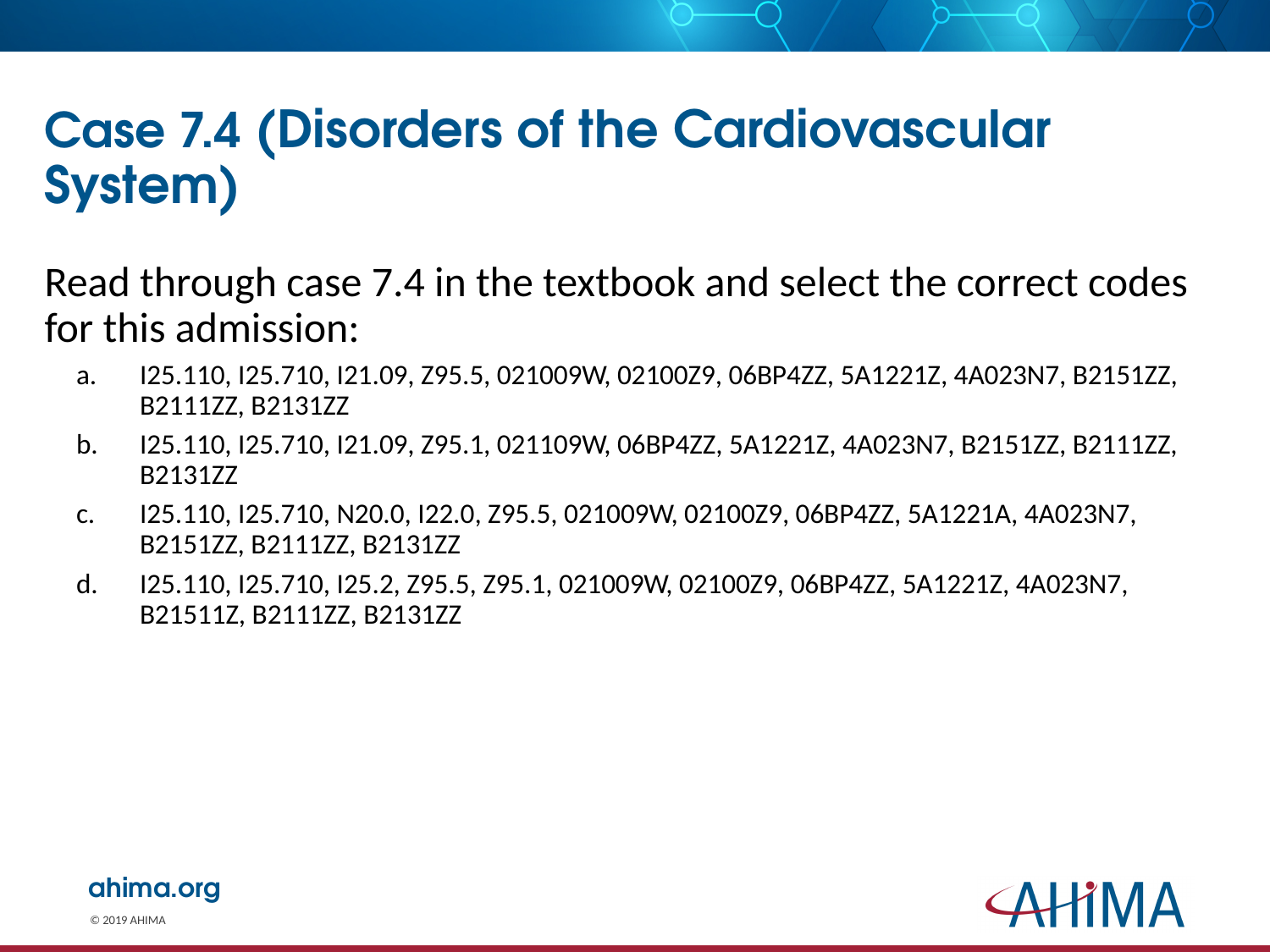

# Case 7.4 (Disorders of the Cardiovascular System)
Read through case 7.4 in the textbook and select the correct codes for this admission:
I25.110, I25.710, I21.09, Z95.5, 021009W, 02100Z9, 06BP4ZZ, 5A1221Z, 4A023N7, B2151ZZ, B2111ZZ, B2131ZZ
I25.110, I25.710, I21.09, Z95.1, 021109W, 06BP4ZZ, 5A1221Z, 4A023N7, B2151ZZ, B2111ZZ, B2131ZZ
I25.110, I25.710, N20.0, I22.0, Z95.5, 021009W, 02100Z9, 06BP4ZZ, 5A1221A, 4A023N7, B2151ZZ, B2111ZZ, B2131ZZ
I25.110, I25.710, I25.2, Z95.5, Z95.1, 021009W, 02100Z9, 06BP4ZZ, 5A1221Z, 4A023N7, B21511Z, B2111ZZ, B2131ZZ